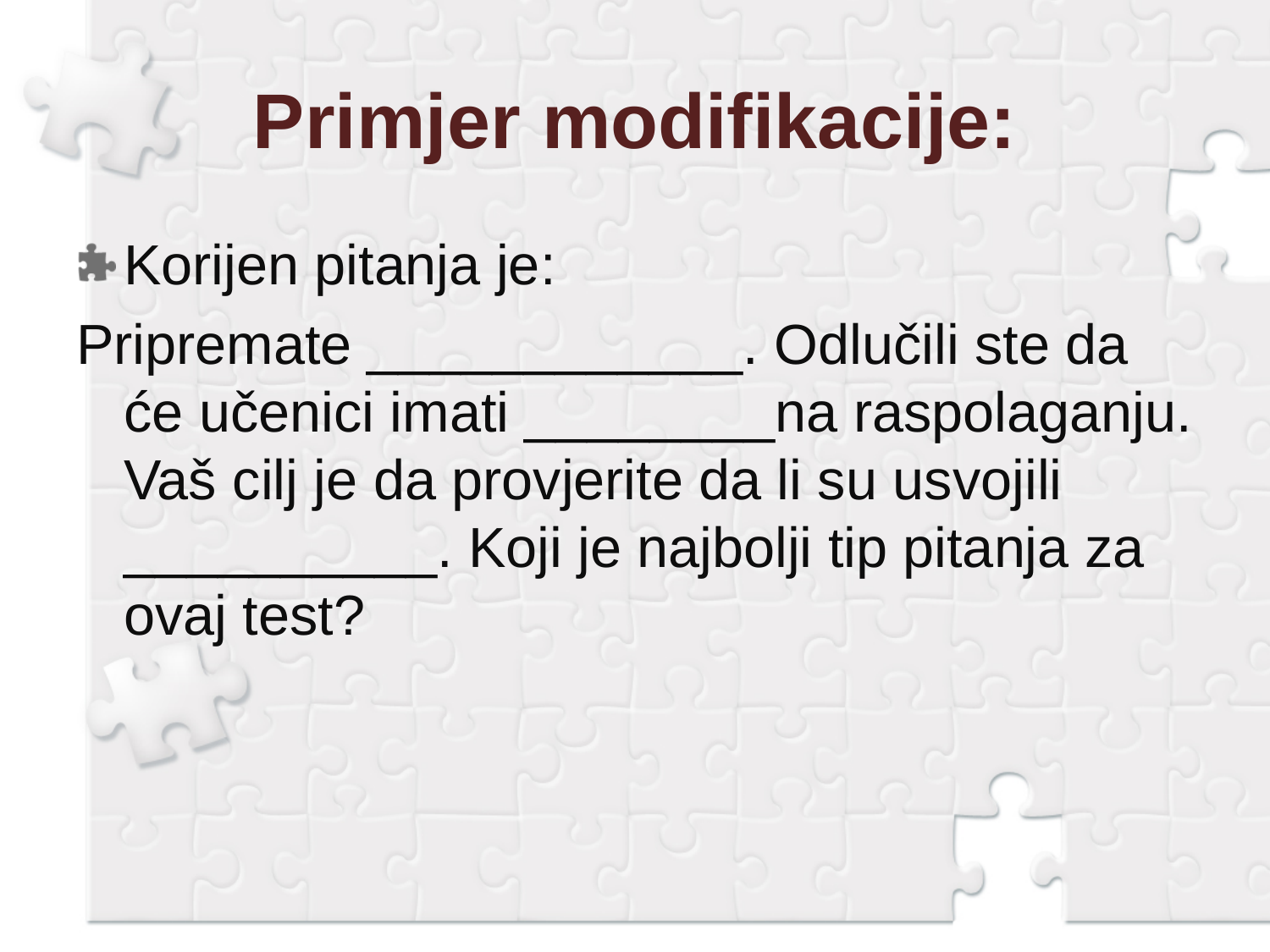

# Primjer modifikacije:
Korijen pitanja je:
Pripremate ____________. Odlučili ste da će učenici imati ________na raspolaganju. Vaš cilj je da provjerite da li su usvojili __________. Koji je najbolji tip pitanja za ovaj test?